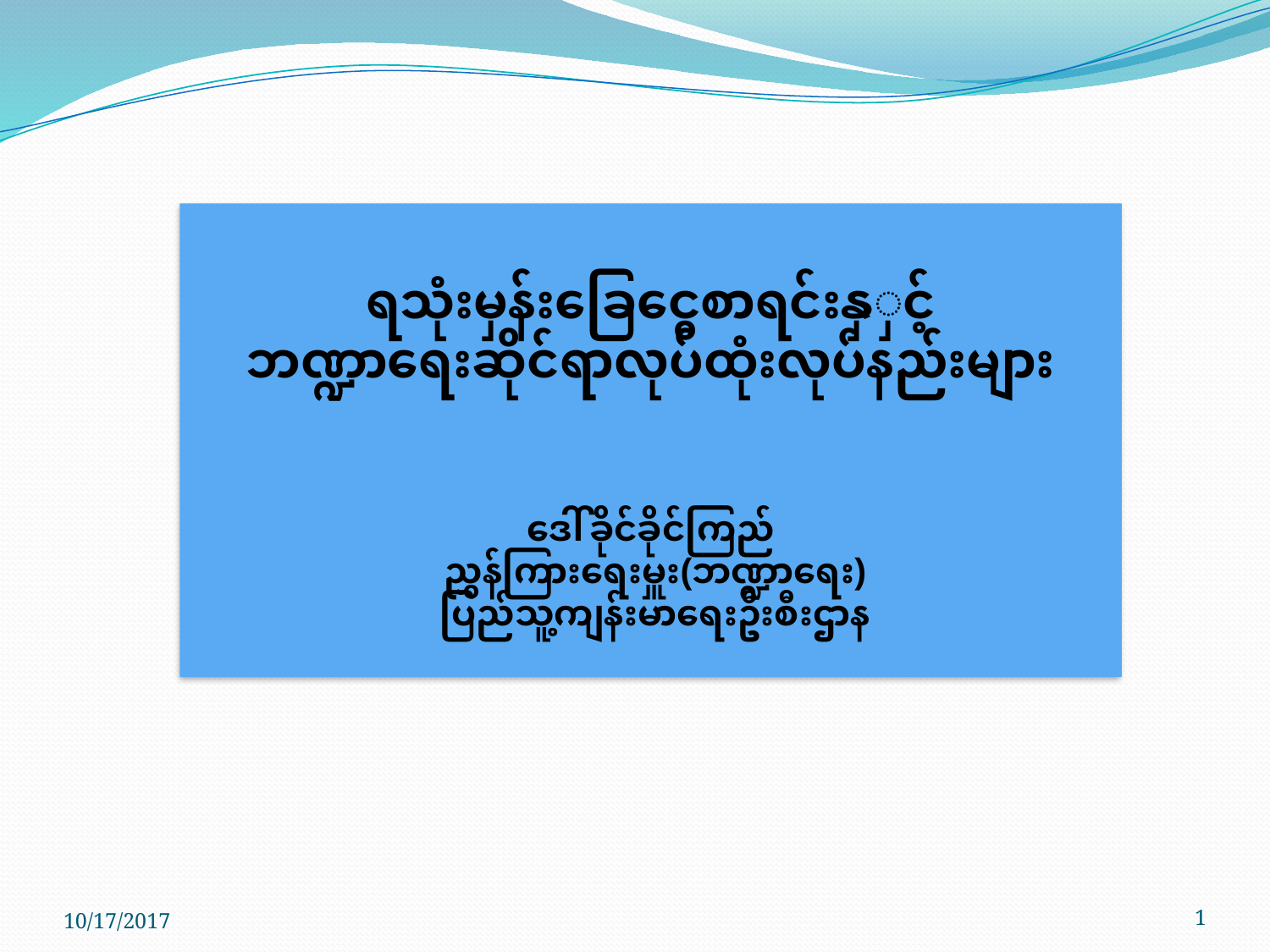

ရသုံးမှန်းခြေငွေစာရင်းနှှင့်
ဘဏ္ဍာရေးဆိုင်ရာလုပ်ထုံးလုပ်နည်းများ

ဒေါ်ခိုင်ခိုင်ကြည်
 ညွှန်ကြားရေးမှူး(ဘဏ္ဍာရေး)
 ပြည်သူ့ကျန်းမာရေးဦးစီးဌာန

10/17/2017

1